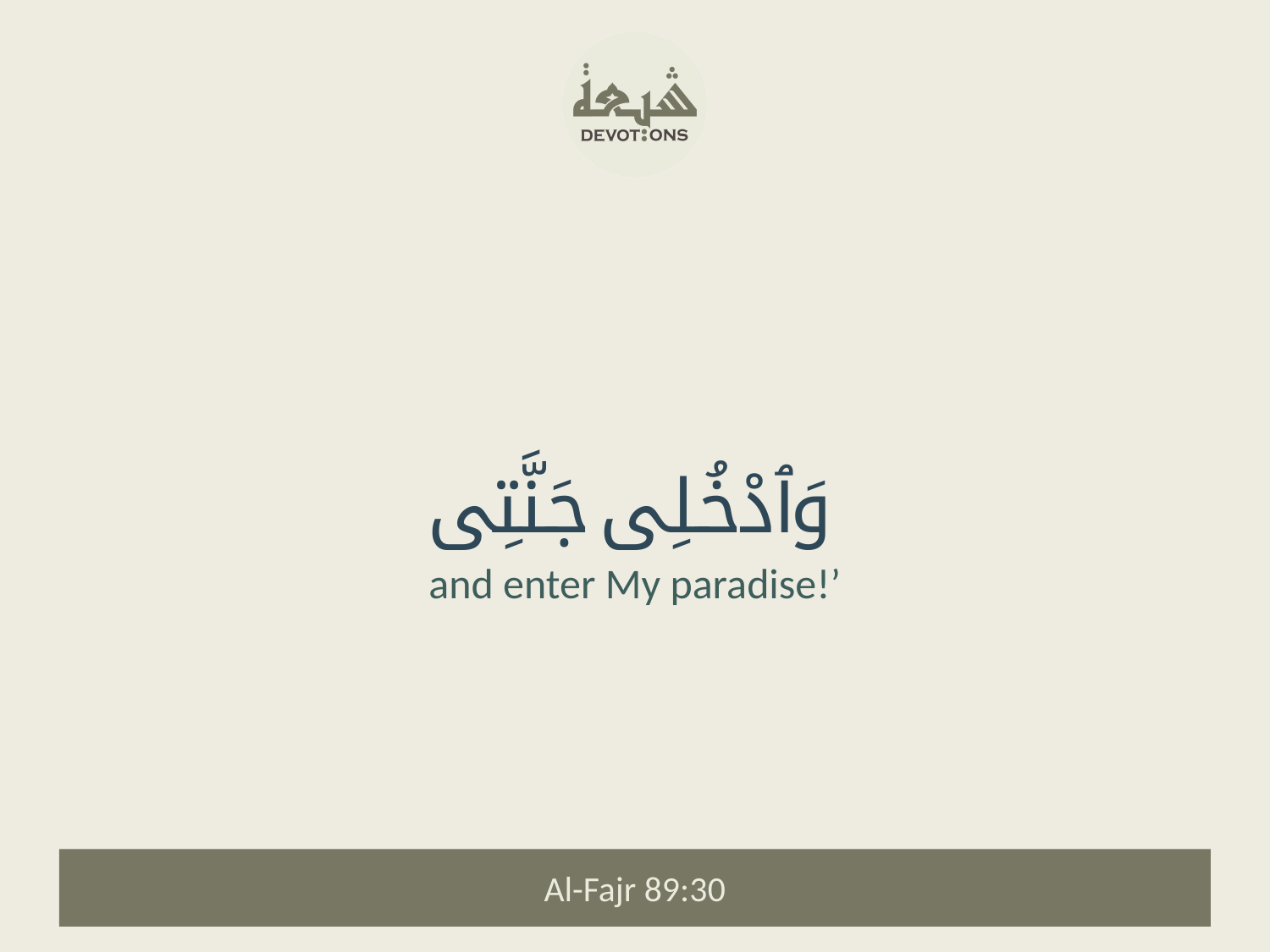

وَٱدْخُلِى جَنَّتِى
and enter My paradise!’
Al-Fajr 89:30